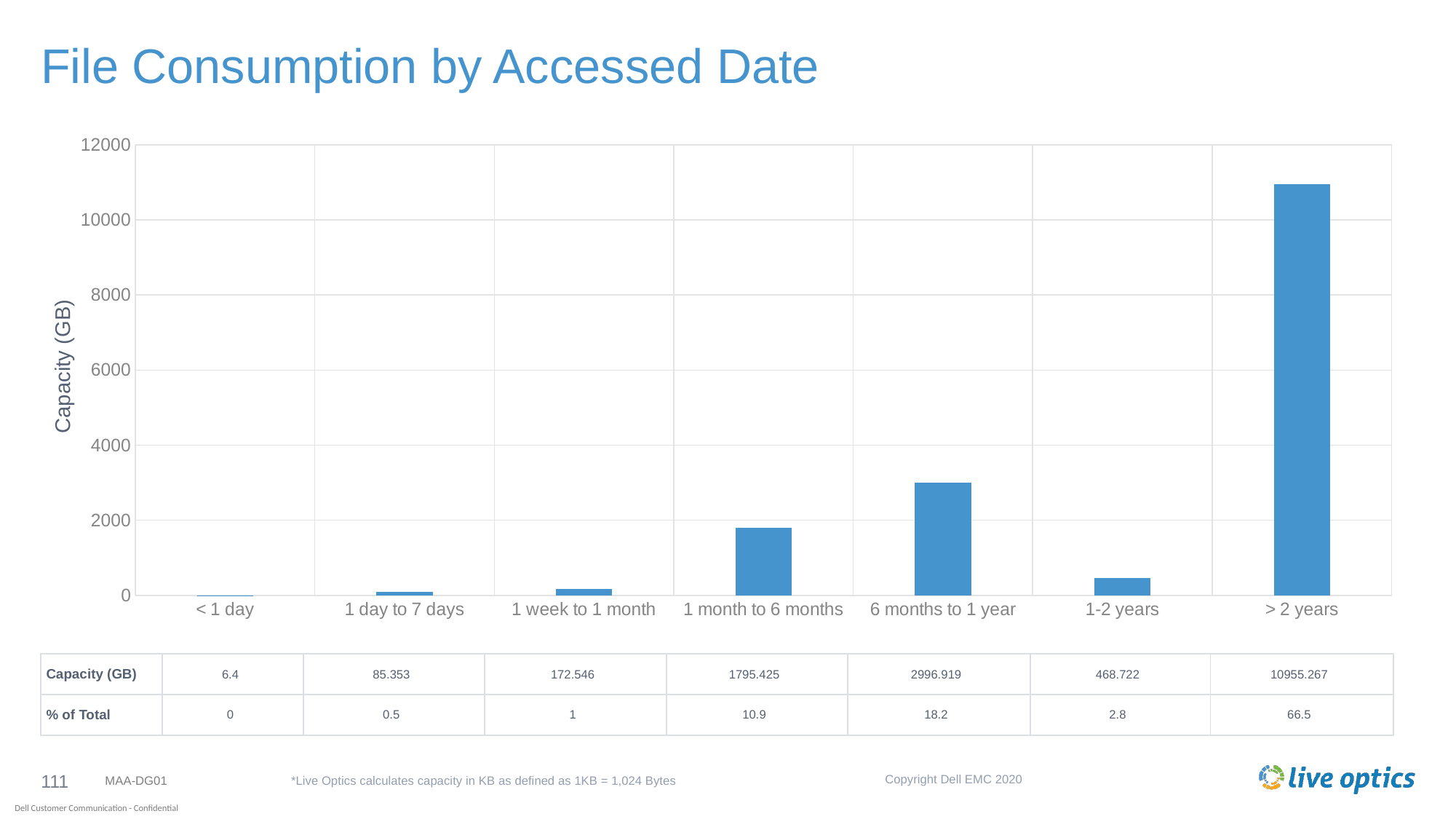

# File Consumption by Accessed Date

### Chart

| Category | Size (GB) |
|---|---|
| < 1 day | 6.4 |
| 1 day to 7 days | 85.353 |
| 1 week to 1 month | 172.546 |
| 1 month to 6 months | 1795.425 |
| 6 months to 1 year | 2996.919 |
| 1-2 years | 468.722 |
| > 2 years | 10955.267 |
Capacity (GB)
| Capacity (GB) | 6.4 | 85.353 | 172.546 | 1795.425 | 2996.919 | 468.722 | 10955.267 |
| --- | --- | --- | --- | --- | --- | --- | --- |
| % of Total | 0 | 0.5 | 1 | 10.9 | 18.2 | 2.8 | 66.5 |